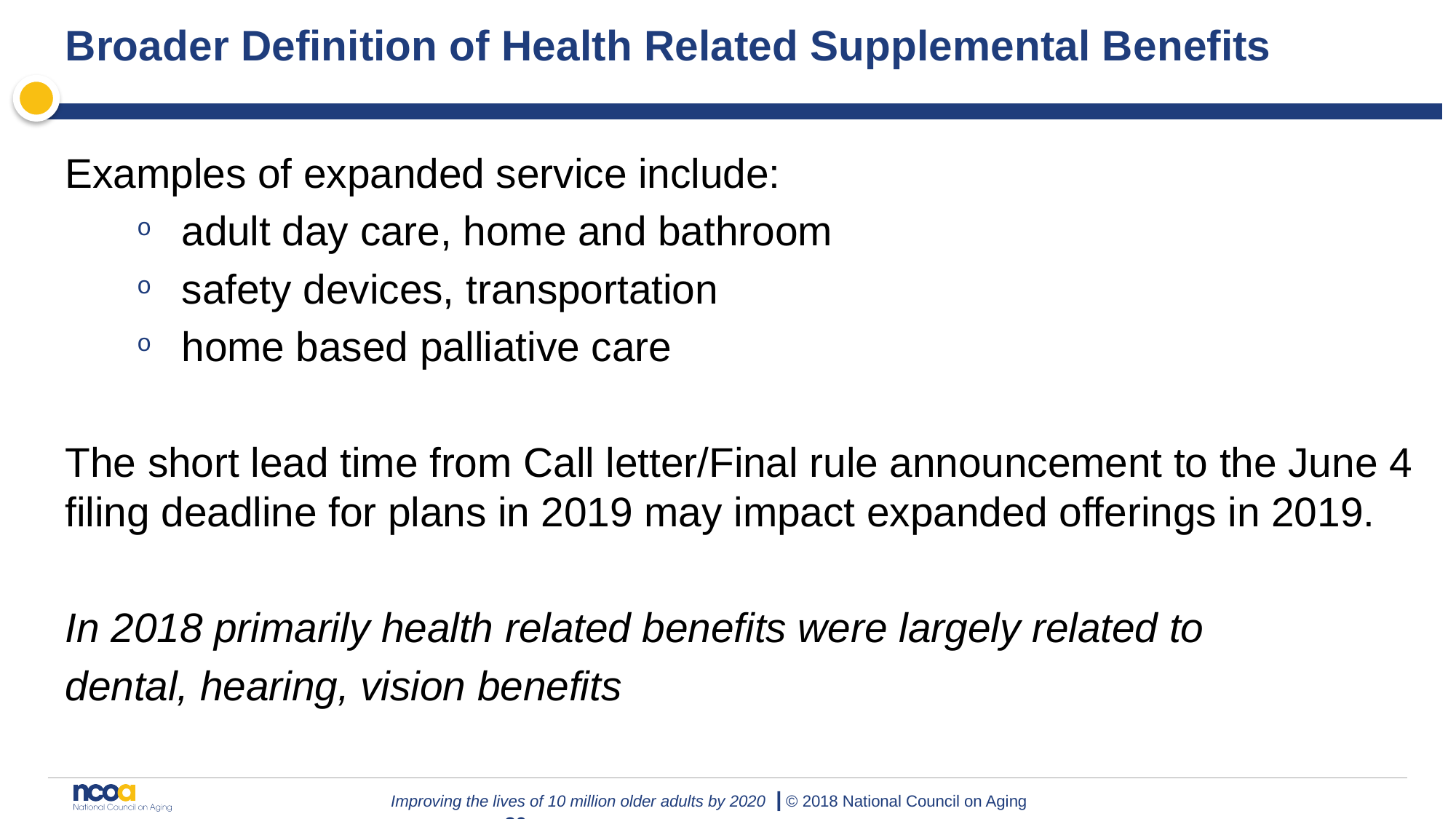

# Broader Definition of Health Related Supplemental Benefits
Examples of expanded service include:
adult day care, home and bathroom
safety devices, transportation
home based palliative care

The short lead time from Call letter/Final rule announcement to the June 4 filing deadline for plans in 2019 may impact expanded offerings in 2019.

In 2018 primarily health related benefits were largely related to
dental, hearing, vision benefits